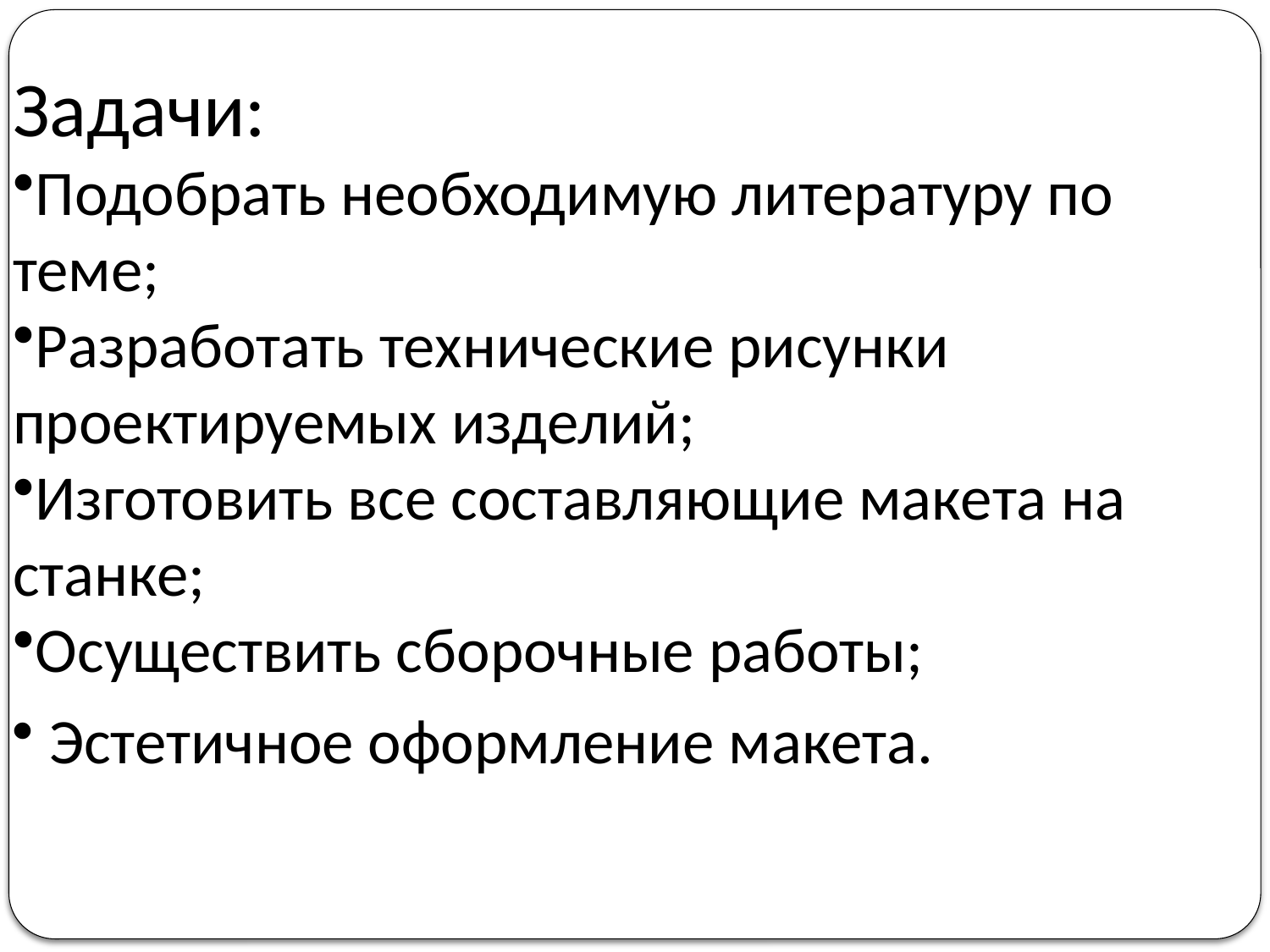

Задачи:
Подобрать необходимую литературу по теме;
Разработать технические рисунки проектируемых изделий;
Изготовить все составляющие макета на станке;
Осуществить сборочные работы;
 Эстетичное оформление макета.